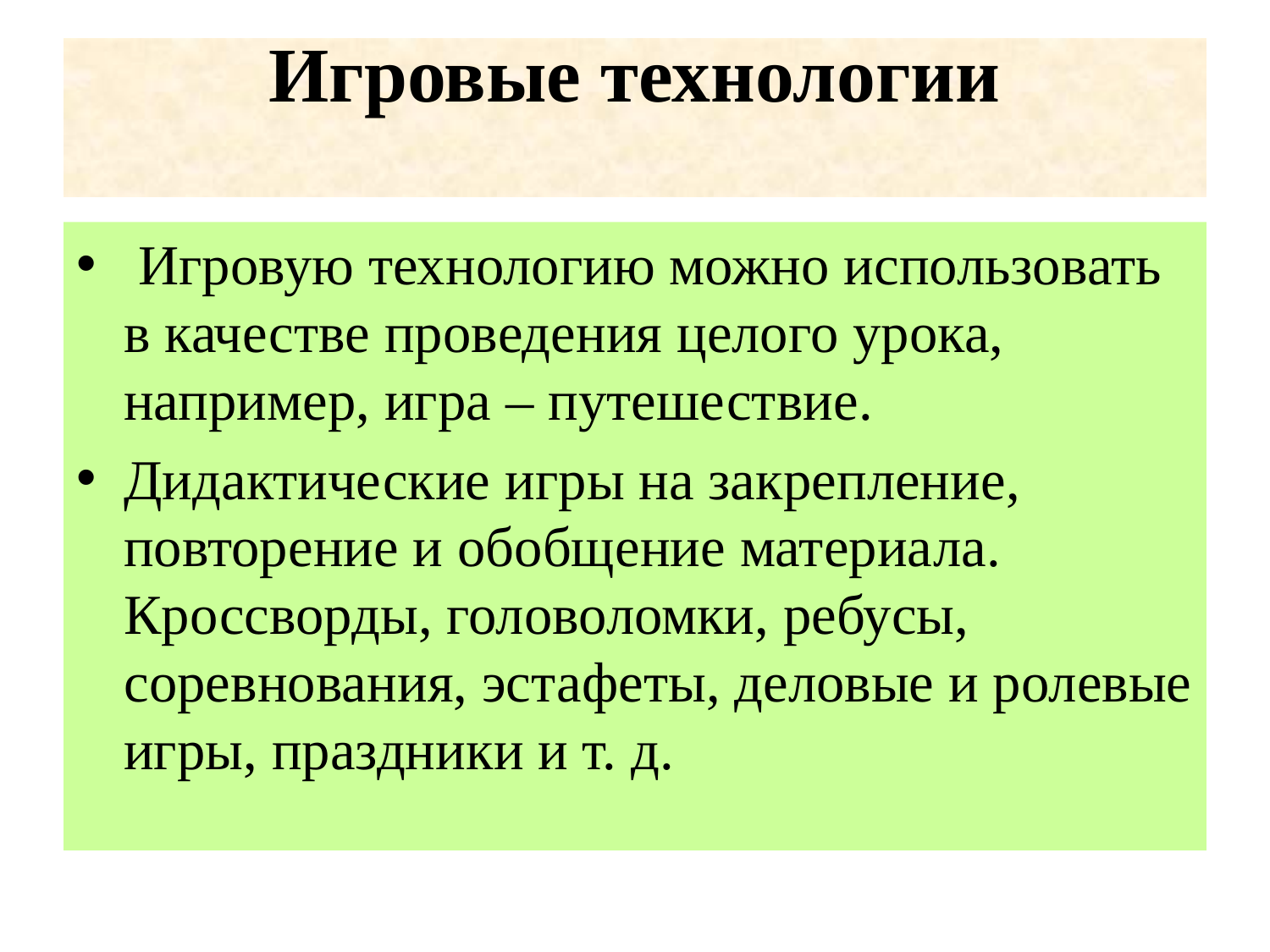

# Игровые технологии
 Игровую технологию можно использовать в качестве проведения целого урока, например, игра – путешествие.
Дидактические игры на закрепление, повторение и обобщение материала. Кроссворды, головоломки, ребусы, соревнования, эстафеты, деловые и ролевые игры, праздники и т. д.